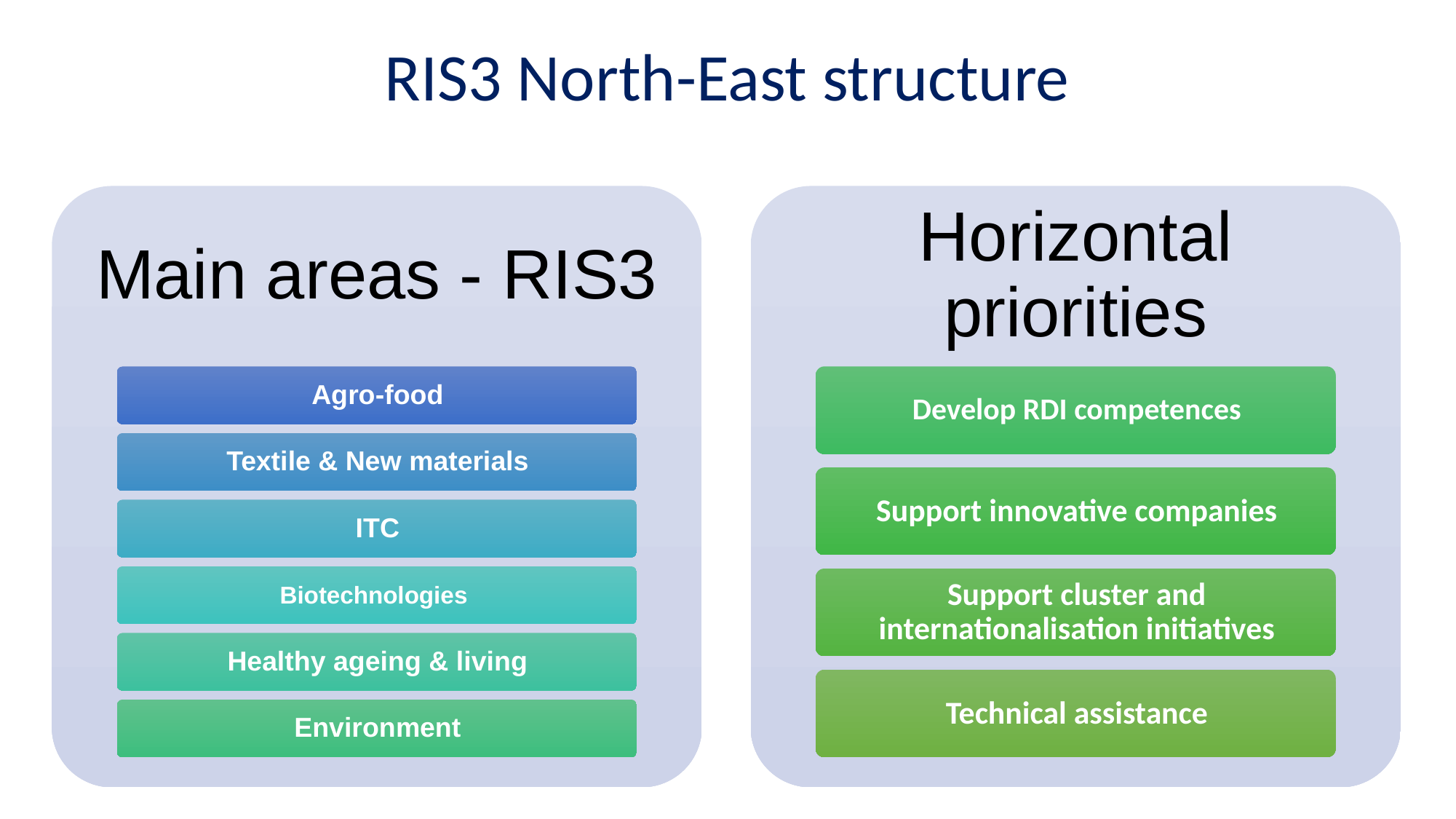

# RIS3 North-East structure
Main areas - RIS3
Agro-food
Textile & New materials
ITC
Biotechnologies
Healthy ageing & living
Environment
Horizontal priorities
Develop RDI competences
Support innovative companies
Support cluster and internationalisation initiatives
Technical assistance